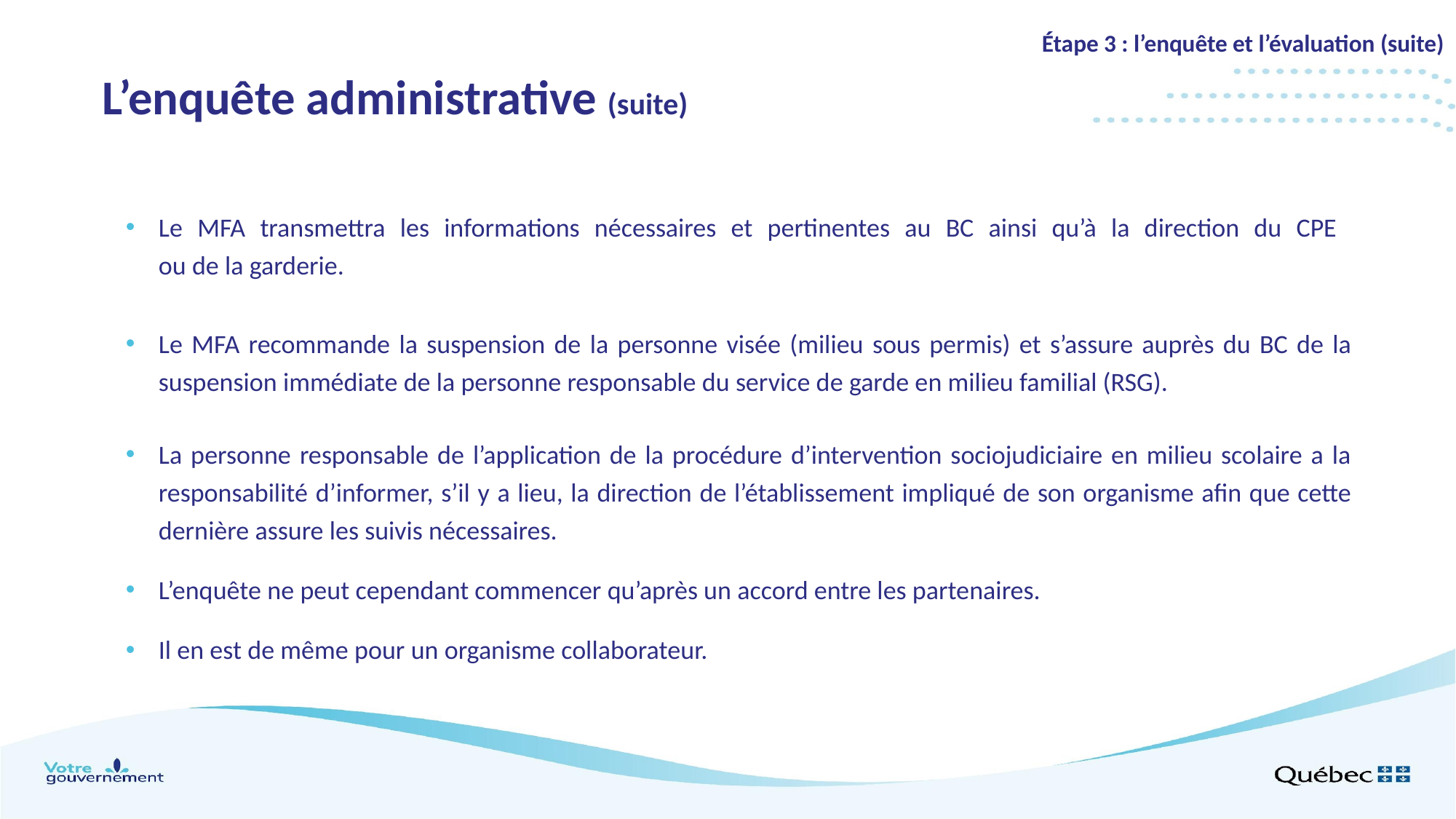

Étape 3 : l’enquête et l’évaluation (suite)
# L’enquête administrative (suite)

Le MFA transmettra les informations nécessaires et pertinentes au BC ainsi qu’à la direction du CPE
ou de la garderie.

Le MFA recommande la suspension de la personne visée (milieu sous permis) et s’assure auprès du BC de la suspension immédiate de la personne responsable du service de garde en milieu familial (RSG).

La personne responsable de l’application de la procédure d’intervention sociojudiciaire en milieu scolaire a la responsabilité d’informer, s’il y a lieu, la direction de l’établissement impliqué de son organisme afin que cette dernière assure les suivis nécessaires.

L’enquête ne peut cependant commencer qu’après un accord entre les partenaires.

Il en est de même pour un organisme collaborateur.